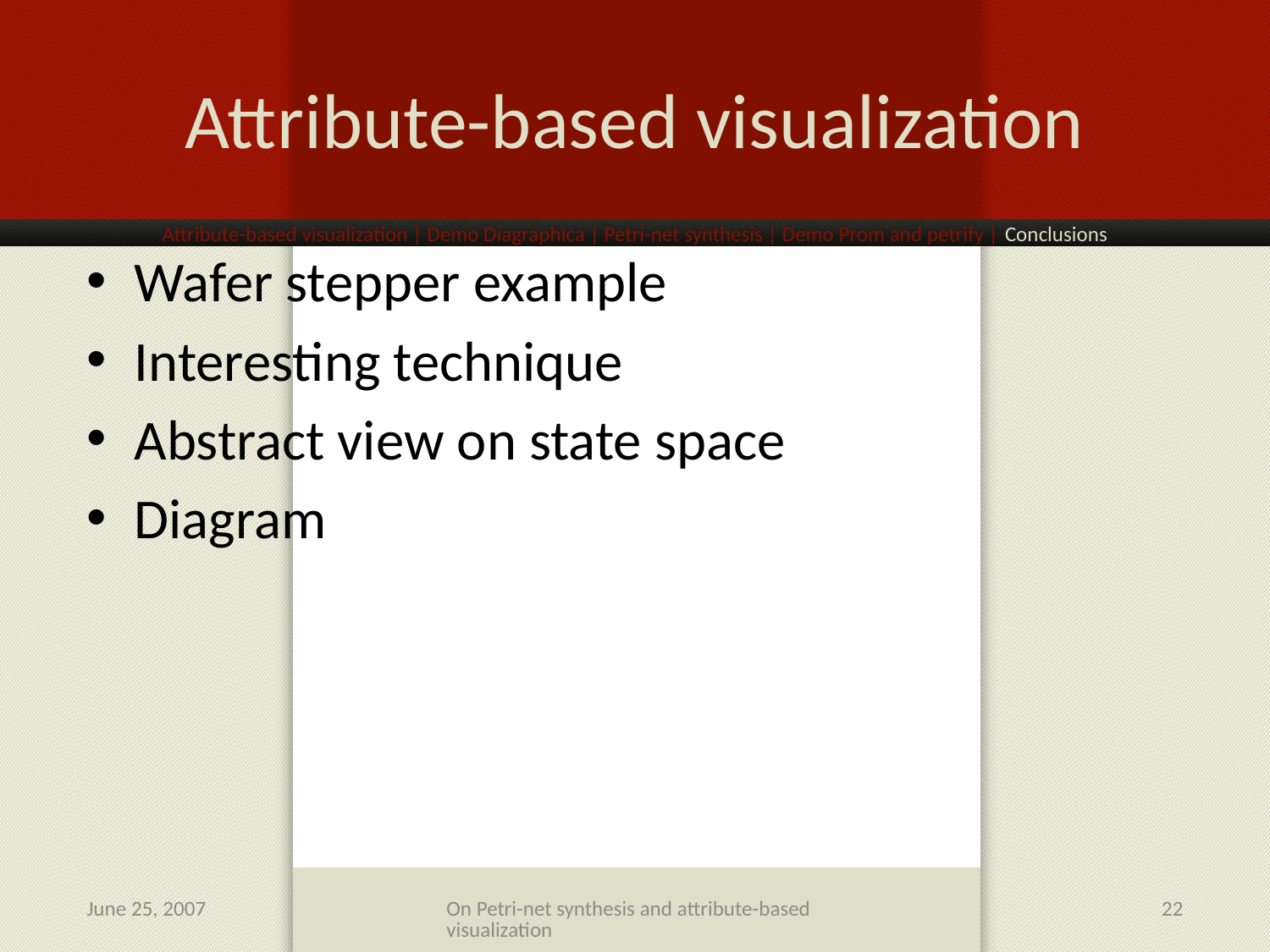

# Attribute-based visualization
Attribute-based visualization | Demo Diagraphica | Petri-net synthesis | Demo Prom and petrify | Conclusions
Wafer stepper example
Interesting technique
Abstract view on state space
Diagram

June 25, 2007
On Petri-net synthesis and attribute-based visualization
22